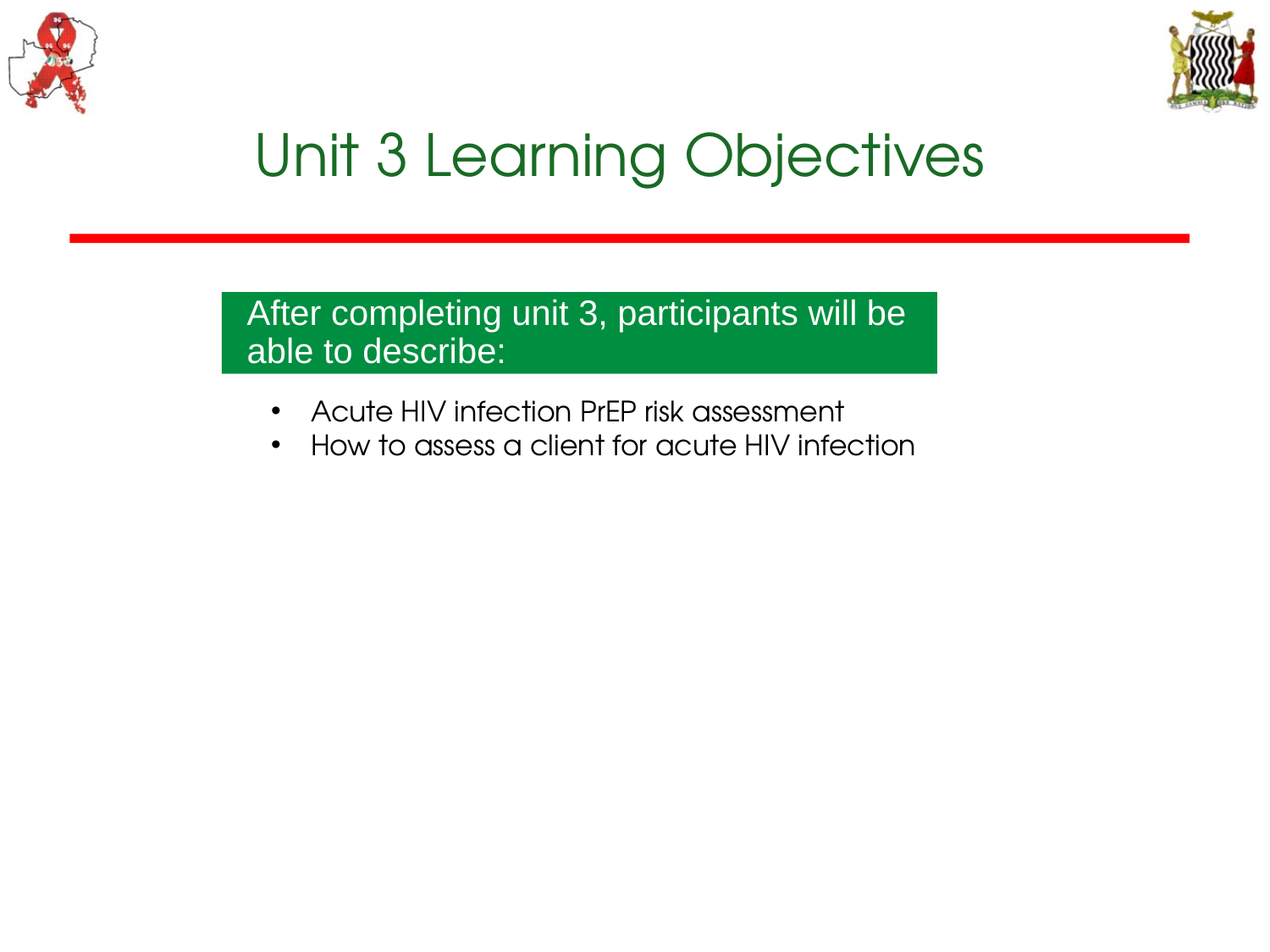

# Unit 3 Learning Objectives
After completing unit 3, participants will be able to describe:​

Acute HIV infection PrEP risk assessment
How to assess a client for acute HIV infection